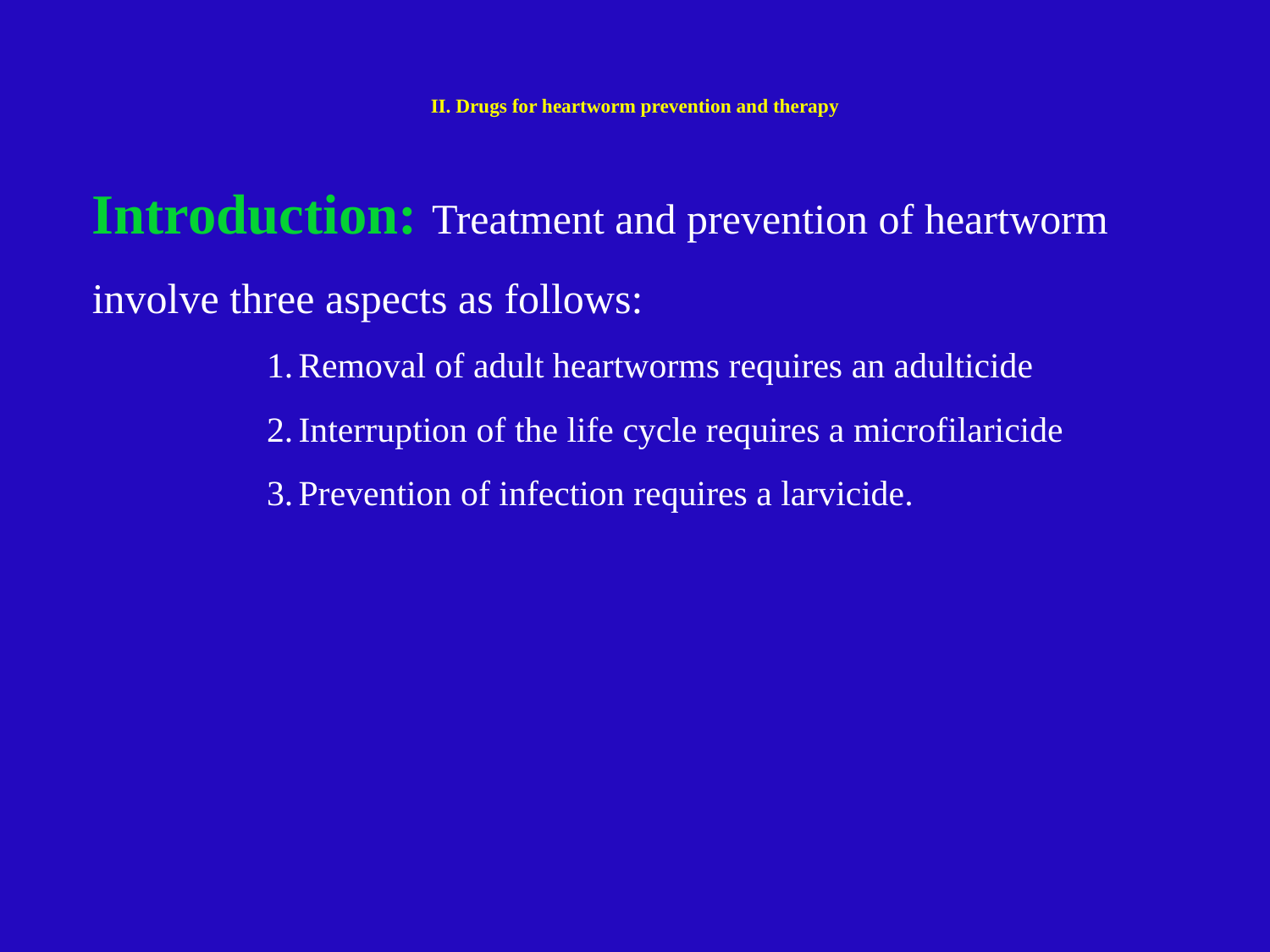

# II. Drugs for heartworm prevention and therapy
Introduction: Treatment and prevention of heartworm involve three aspects as follows:
Removal of adult heartworms requires an adulticide
Interruption of the life cycle requires a microfilaricide
Prevention of infection requires a larvicide.